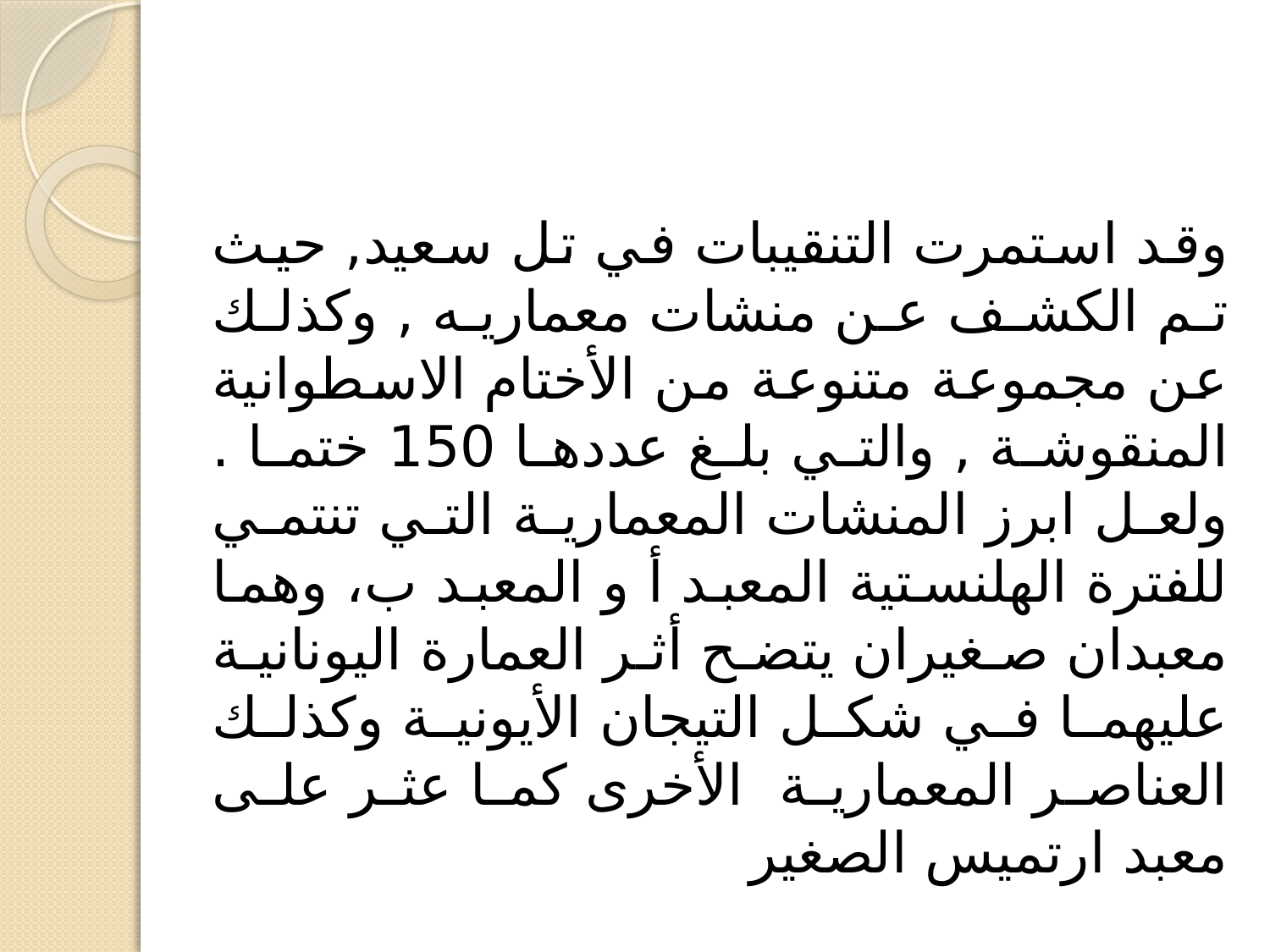

#
وقد استمرت التنقيبات في تل سعيد, حيث تم الكشف عن منشات معماريه , وكذلك عن مجموعة متنوعة من الأختام الاسطوانية المنقوشة , والتي بلغ عددها 150 ختما . ولعل ابرز المنشات المعمارية التي تنتمي للفترة الهلنستية المعبد أ و المعبد ب، وهما معبدان صغيران يتضح أثر العمارة اليونانية عليهما في شكل التيجان الأيونية وكذلك العناصر المعمارية  الأخرى كما عثر على معبد ارتميس الصغير